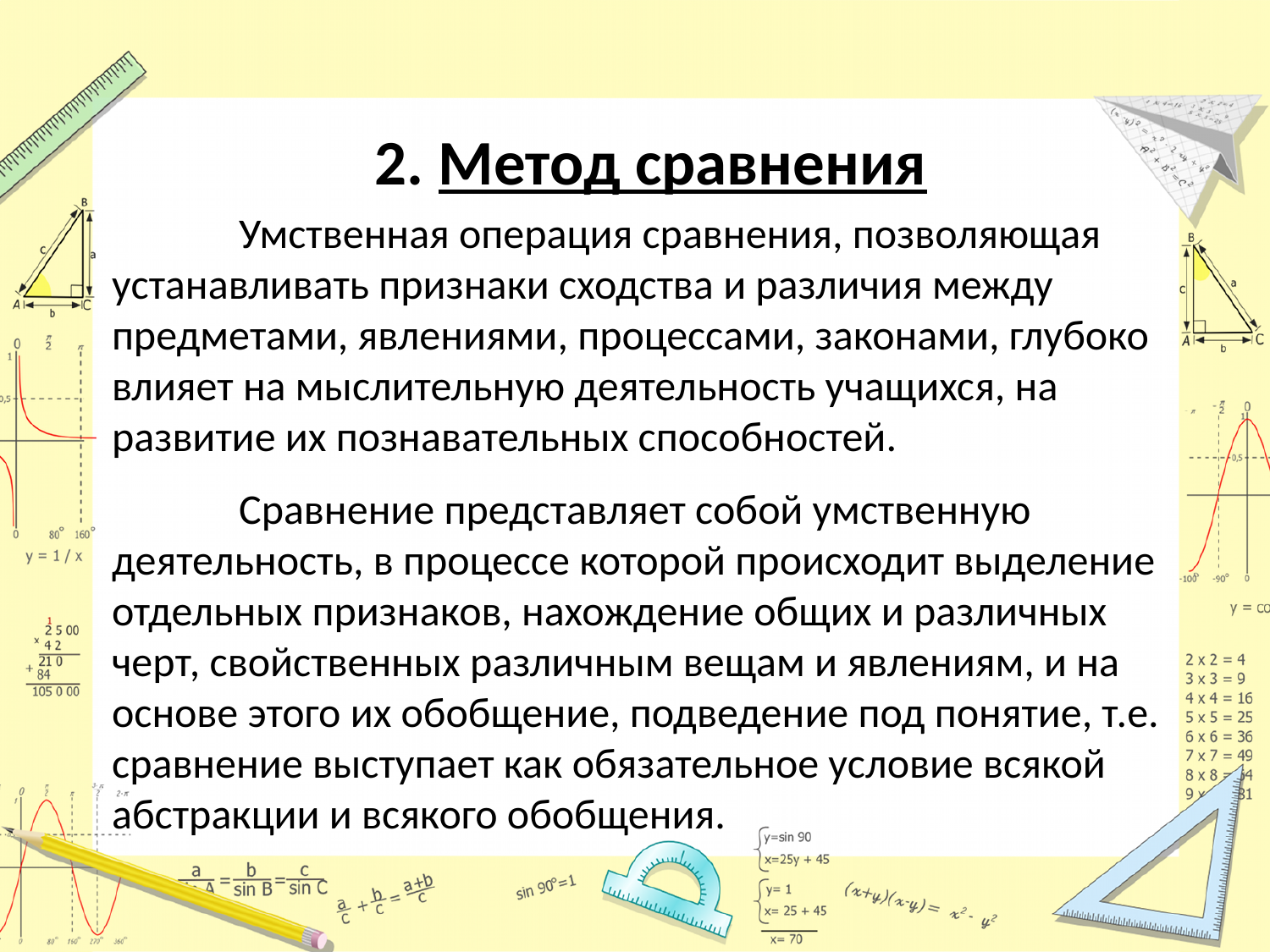

#
2. Метод сравнения
	Умственная операция сравнения, позволяющая устанавливать признаки сходства и различия между предметами, явлениями, процессами, законами, глубоко влияет на мыслительную деятельность учащихся, на развитие их познавательных способностей.
	Сравнение представляет собой умственную деятельность, в процессе которой происходит выделение отдельных признаков, нахождение общих и различных черт, свойственных различным вещам и явлениям, и на основе этого их обобщение, подведение под понятие, т.е. сравнение выступает как обязательное условие всякой абстракции и всякого обобщения.